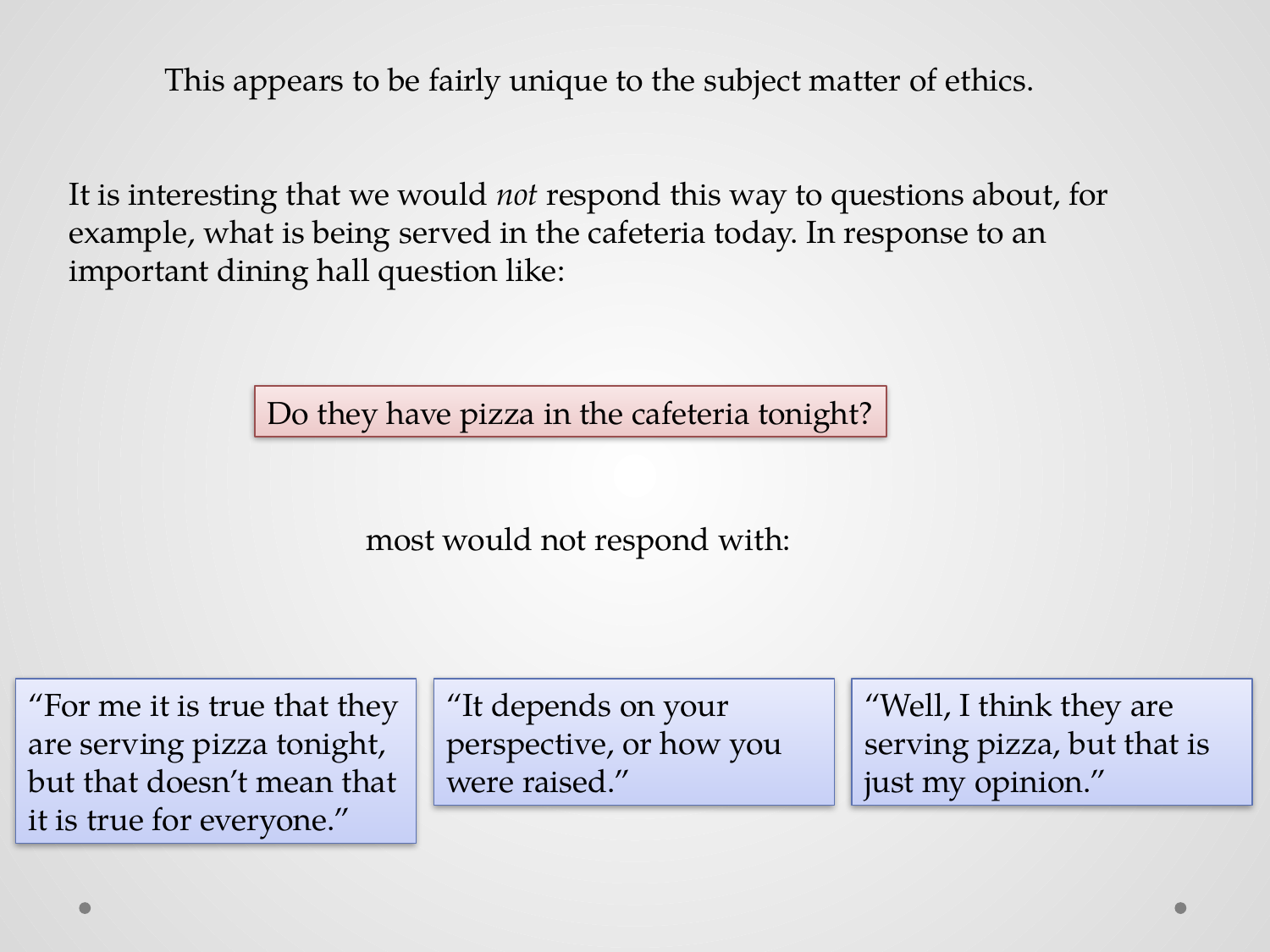

This appears to be fairly unique to the subject matter of ethics.
It is interesting that we would not respond this way to questions about, for example, what is being served in the cafeteria today. In response to an important dining hall question like:
Do they have pizza in the cafeteria tonight?
most would not respond with:
“For me it is true that they are serving pizza tonight, but that doesn’t mean that it is true for everyone.”
“It depends on your perspective, or how you were raised.”
“Well, I think they are serving pizza, but that is just my opinion.”